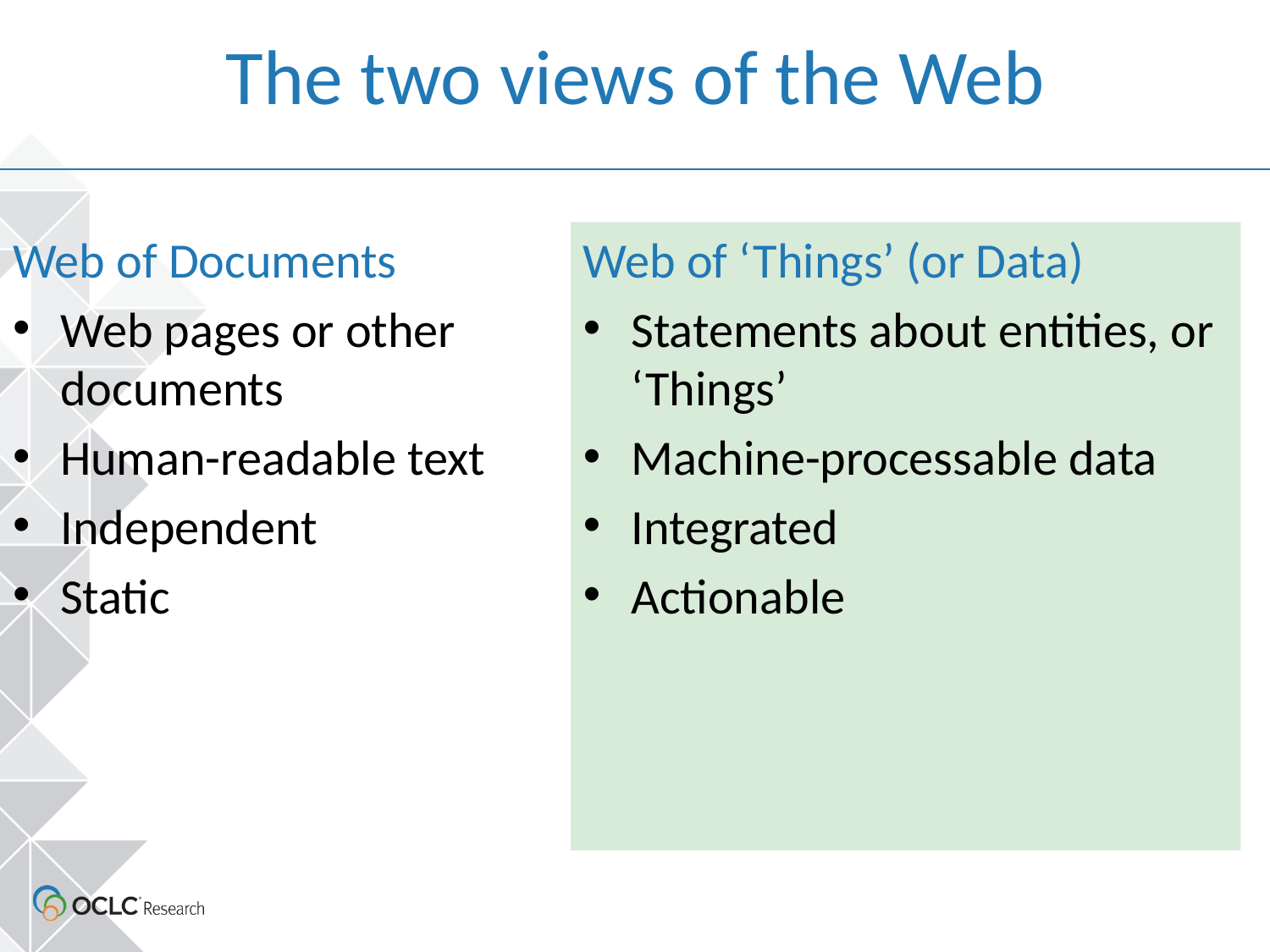

# The two views of the Web
Web of Documents
Web pages or other documents
Human-readable text
Independent
Static

Web of ‘Things’ (or Data)
Statements about entities, or ‘Things’
Machine-processable data
Integrated
Actionable